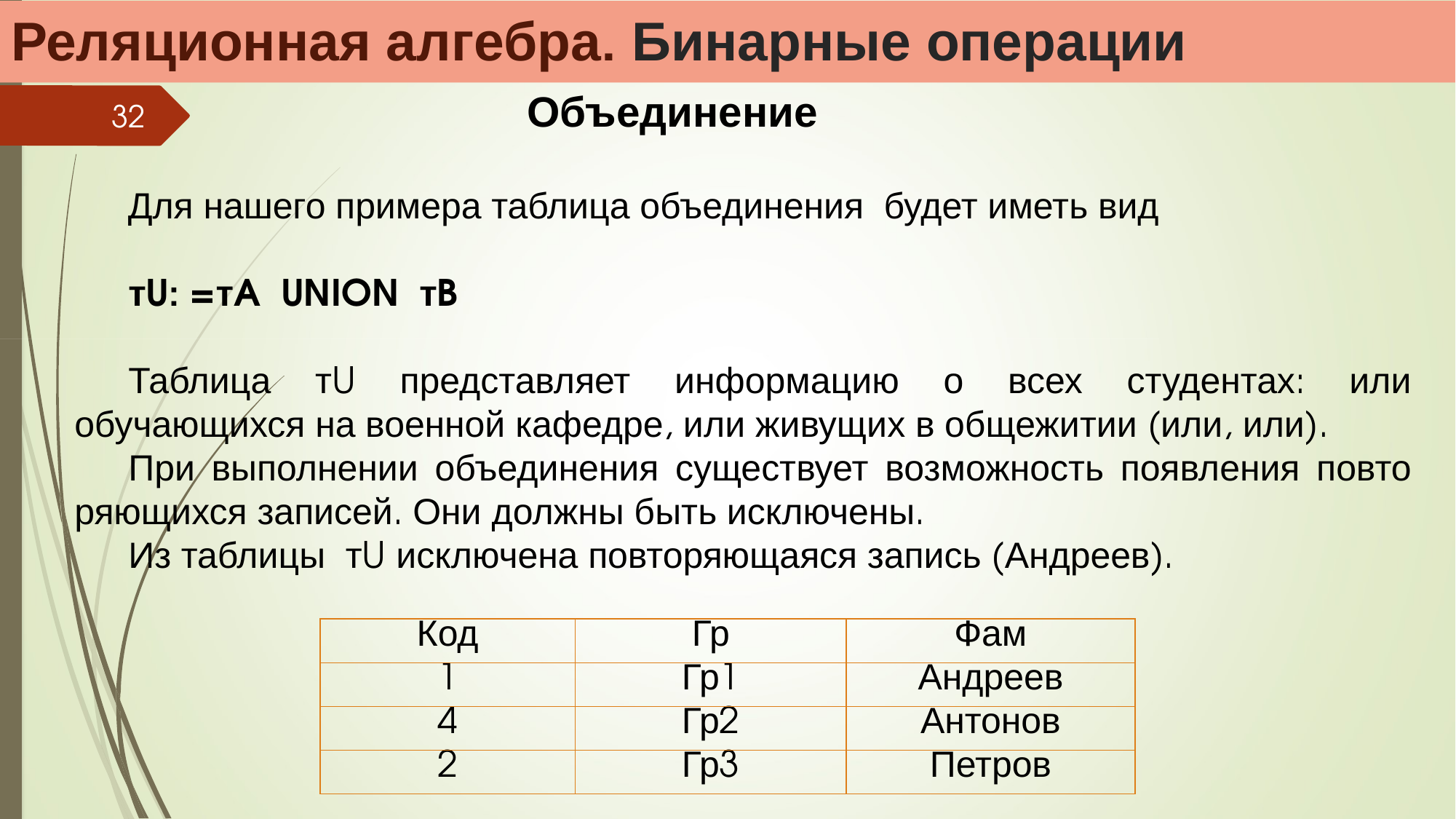

Реляционная алгебра. Бинарные операции
Объединение
32
Для нашего примера таблица объединения  будет иметь вид

тU: =тA  UNION  тB

Таблица тU представляет информацию о всех студентах: или обучающихся на военной кафедре, или живущих в общежитии (или, или).
При выполнении объединения существует возможность появления повто­ряющихся записей. Они должны быть исключены.
Из таблицы  тU исключена повторяющаяся запись (Андреев).

| Код | Гр | Фам |
| --- | --- | --- |
| 1 | Гр1 | Андреев |
| 4 | Гр2 | Антонов |
| 2 | Гр3 | Петров |